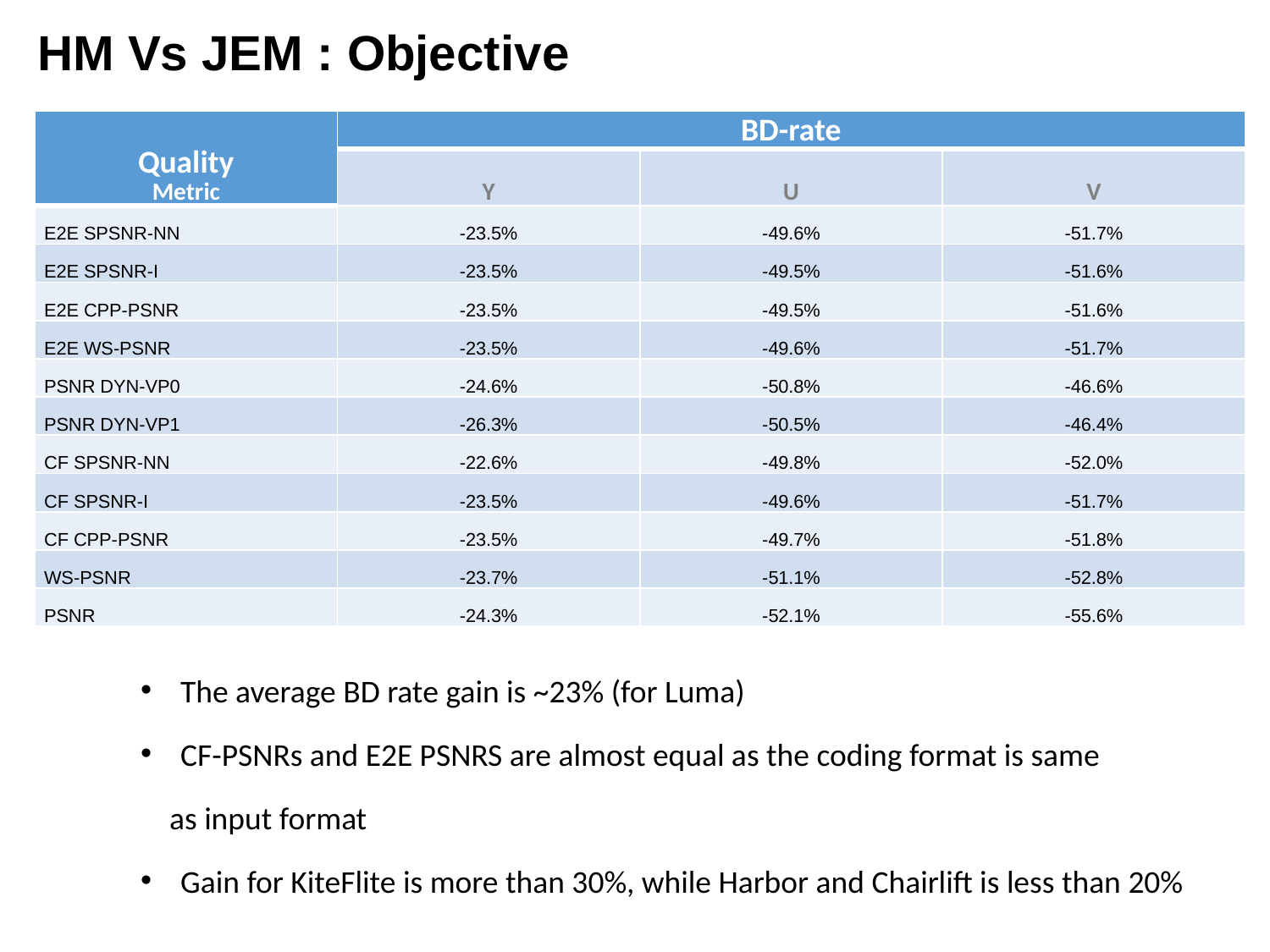

# HM Vs JEM : Objective
| Quality Metric | BD-rate |  |  |
| --- | --- | --- | --- |
|  | Y | U | V |
| E2E SPSNR-NN | -23.5% | -49.6% | -51.7% |
| E2E SPSNR-I | -23.5% | -49.5% | -51.6% |
| E2E CPP-PSNR | -23.5% | -49.5% | -51.6% |
| E2E WS-PSNR | -23.5% | -49.6% | -51.7% |
| PSNR DYN-VP0 | -24.6% | -50.8% | -46.6% |
| PSNR DYN-VP1 | -26.3% | -50.5% | -46.4% |
| CF SPSNR-NN | -22.6% | -49.8% | -52.0% |
| CF SPSNR-I | -23.5% | -49.6% | -51.7% |
| CF CPP-PSNR | -23.5% | -49.7% | -51.8% |
| WS-PSNR | -23.7% | -51.1% | -52.8% |
| PSNR | -24.3% | -52.1% | -55.6% |
The average BD rate gain is ~23% (for Luma)
CF-PSNRs and E2E PSNRS are almost equal as the coding format is same
    as input format
Gain for KiteFlite is more than 30%, while Harbor and Chairlift is less than 20%